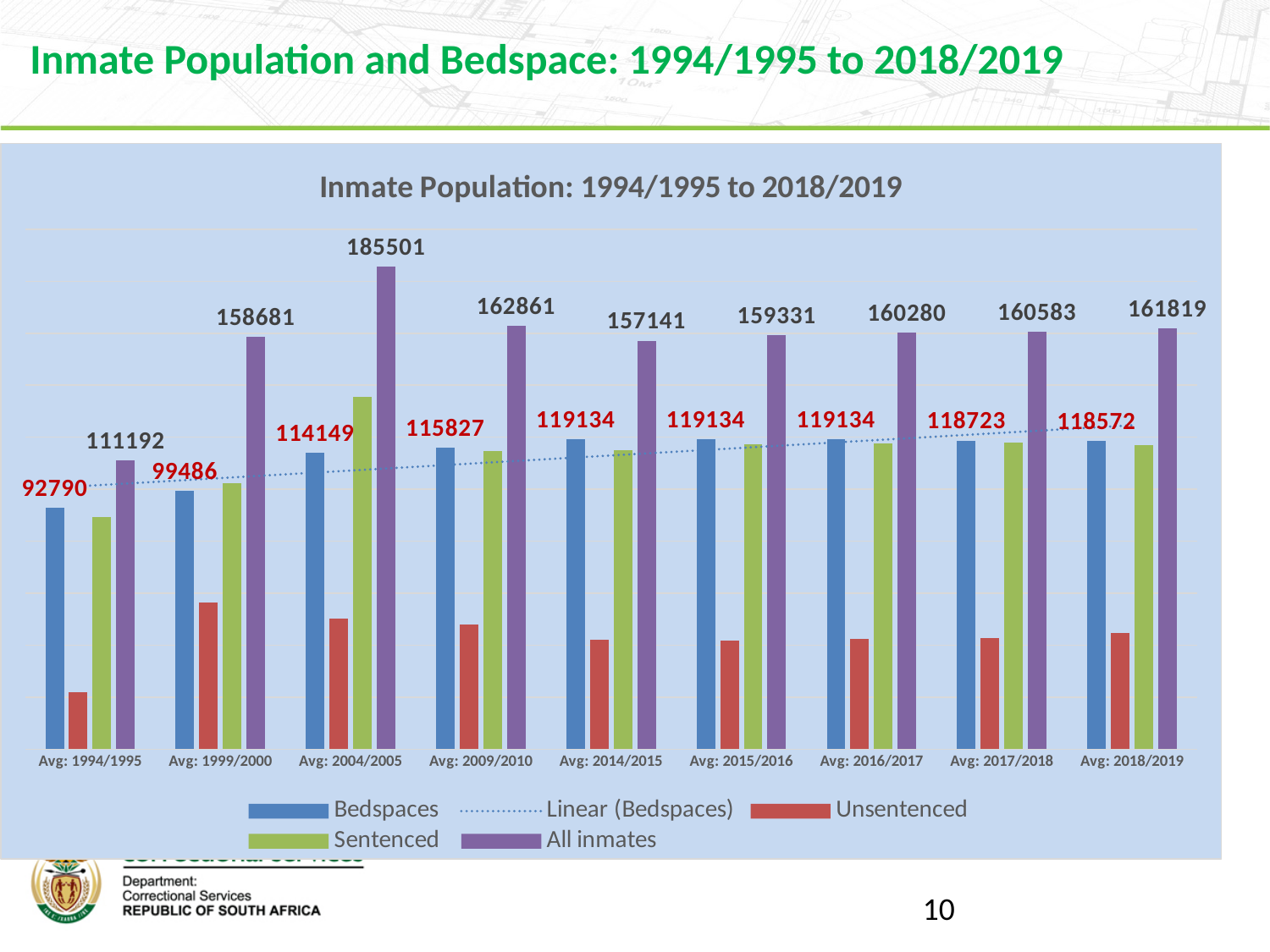

Inmate Population and Bedspace: 1994/1995 to 2018/2019

### Chart: Inmate Population: 1994/1995 to 2018/2019

| Category | Bedspaces | Unsentenced  | Sentenced  | All inmates |
|---|---|---|---|---|
| Avg: 1994/1995 | 92790.0 | 22021.0 | 89171.0 | 111192.0 |
| Avg: 1999/2000 | 99486.0 | 56411.0 | 102270.0 | 158681.0 |
| Avg: 2004/2005 | 114149.0 | 50141.0 | 135360.0 | 185501.0 |
| Avg: 2009/2010 | 115827.0 | 48125.0 | 114736.0 | 162861.0 |
| Avg: 2014/2015 | 119134.0 | 42077.0 | 115064.0 | 157141.0 |
| Avg: 2015/2016 | 119134.0 | 41876.0 | 117455.0 | 159331.0 |
| Avg: 2016/2017 | 119134.0 | 42525.0 | 117755.0 | 160280.0 |
| Avg: 2017/2018 | 118723.0 | 42705.0 | 117878.0 | 160583.0 |
| Avg: 2018/2019 | 118572.0 | 44843.0 | 116976.0 | 161819.0 |
10